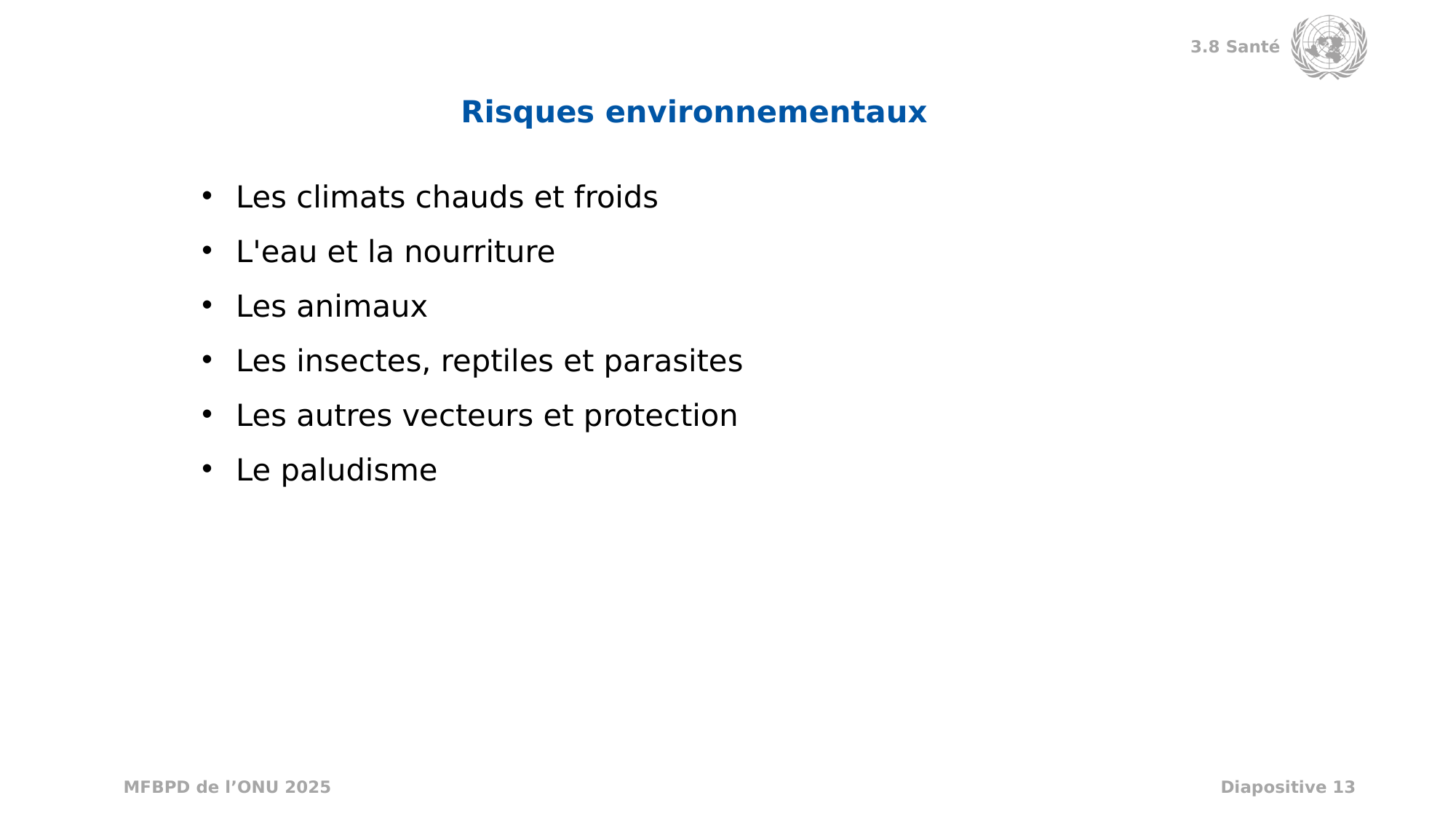

Risques environnementaux
Les climats chauds et froids
L'eau et la nourriture
Les animaux
Les insectes, reptiles et parasites
Les autres vecteurs et protection
Le paludisme